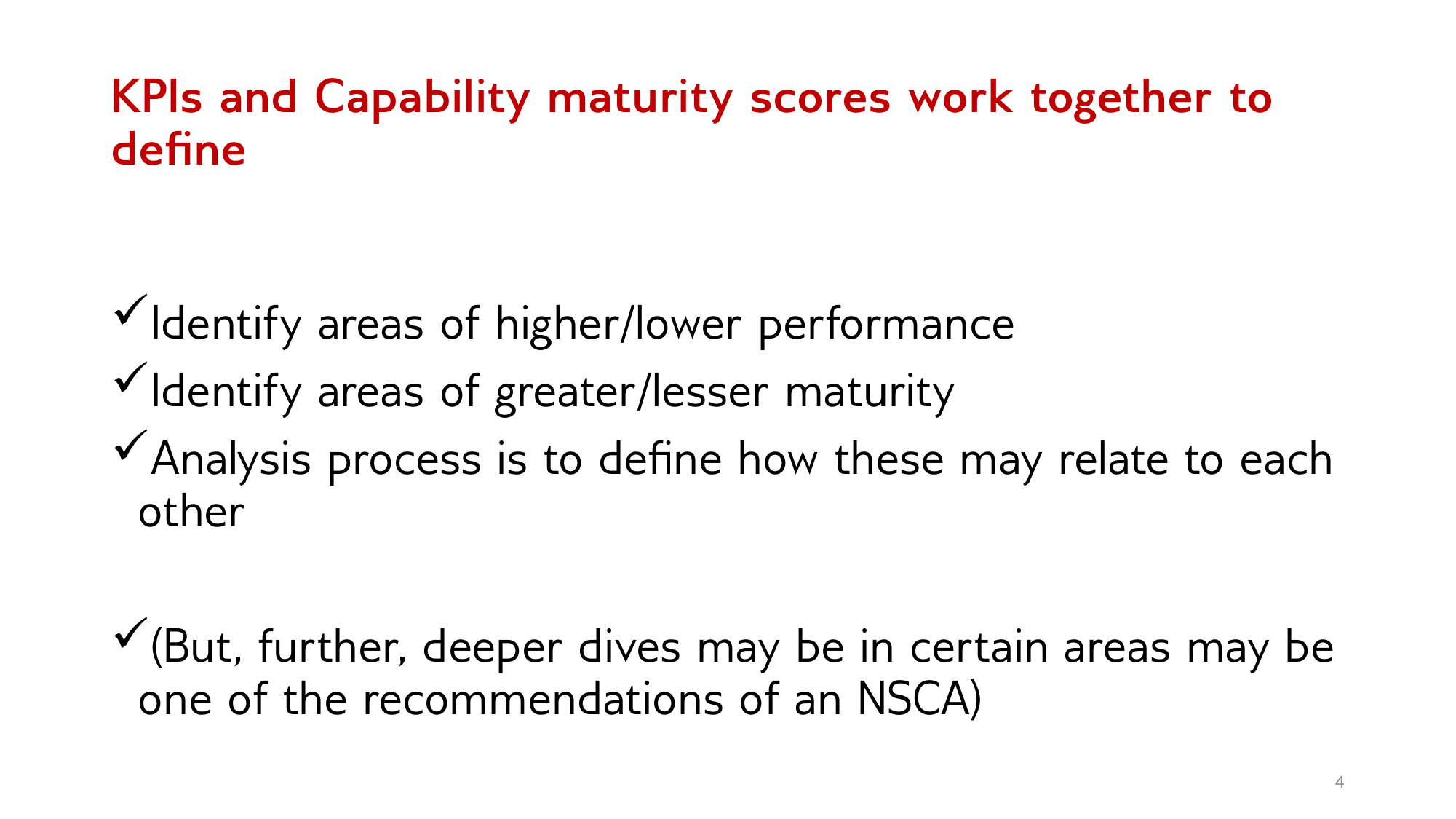

# KPIs and Capability maturity scores work together to define

Identify areas of higher/lower performance
Identify areas of greater/lesser maturity
Analysis process is to define how these may relate to each other

(But, further, deeper dives may be in certain areas may be one of the recommendations of an NSCA)

4